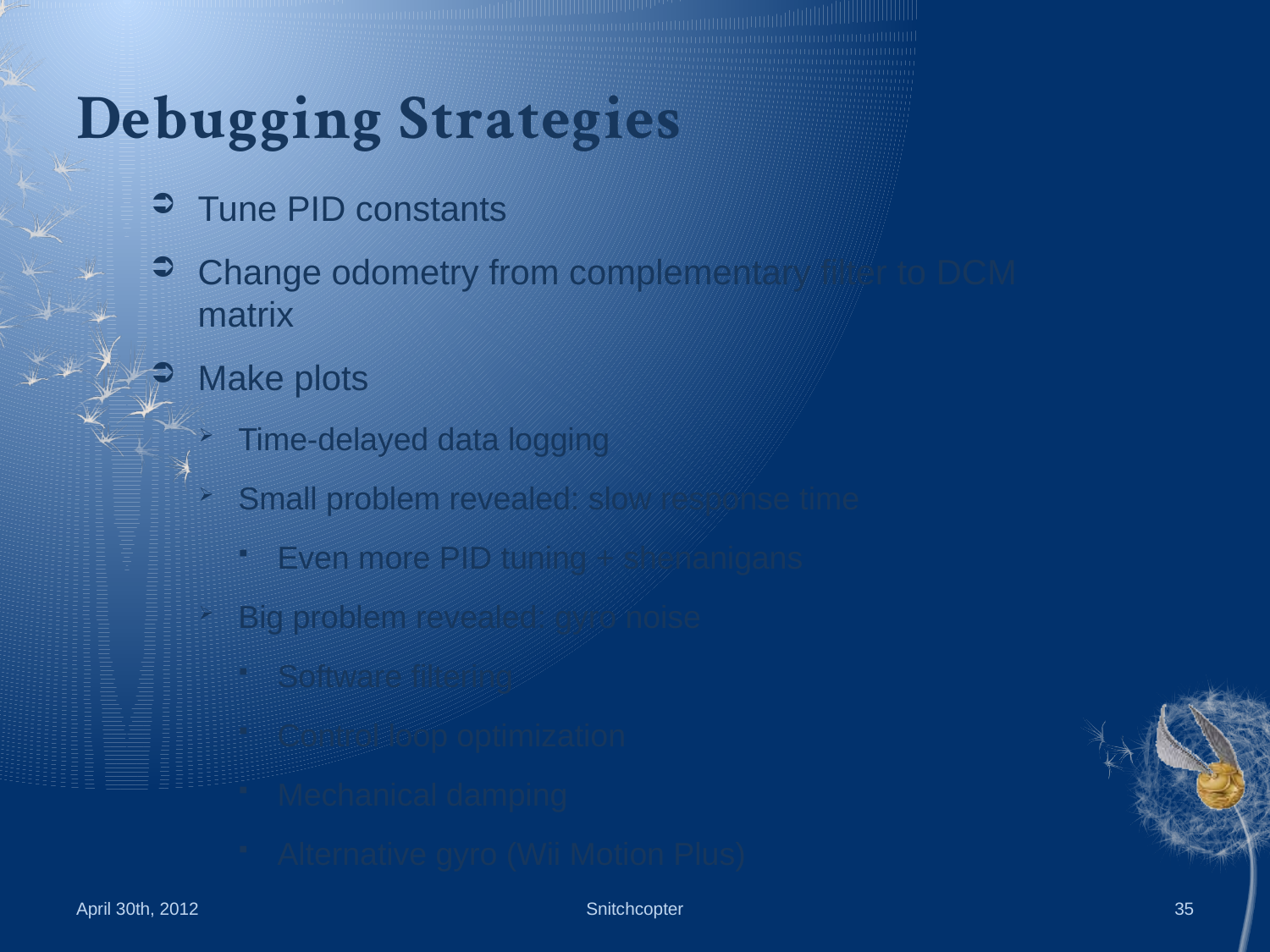

# Debugging Strategies
Tune PID constants
Change odometry from complementary filter to DCM matrix
Make plots
Time-delayed data logging
Small problem revealed: slow response time
Even more PID tuning + shenanigans
Big problem revealed: gyro noise
Software filtering
Control loop optimization
Mechanical damping
Alternative gyro (Wii Motion Plus)
April 30th, 2012
Snitchcopter
35